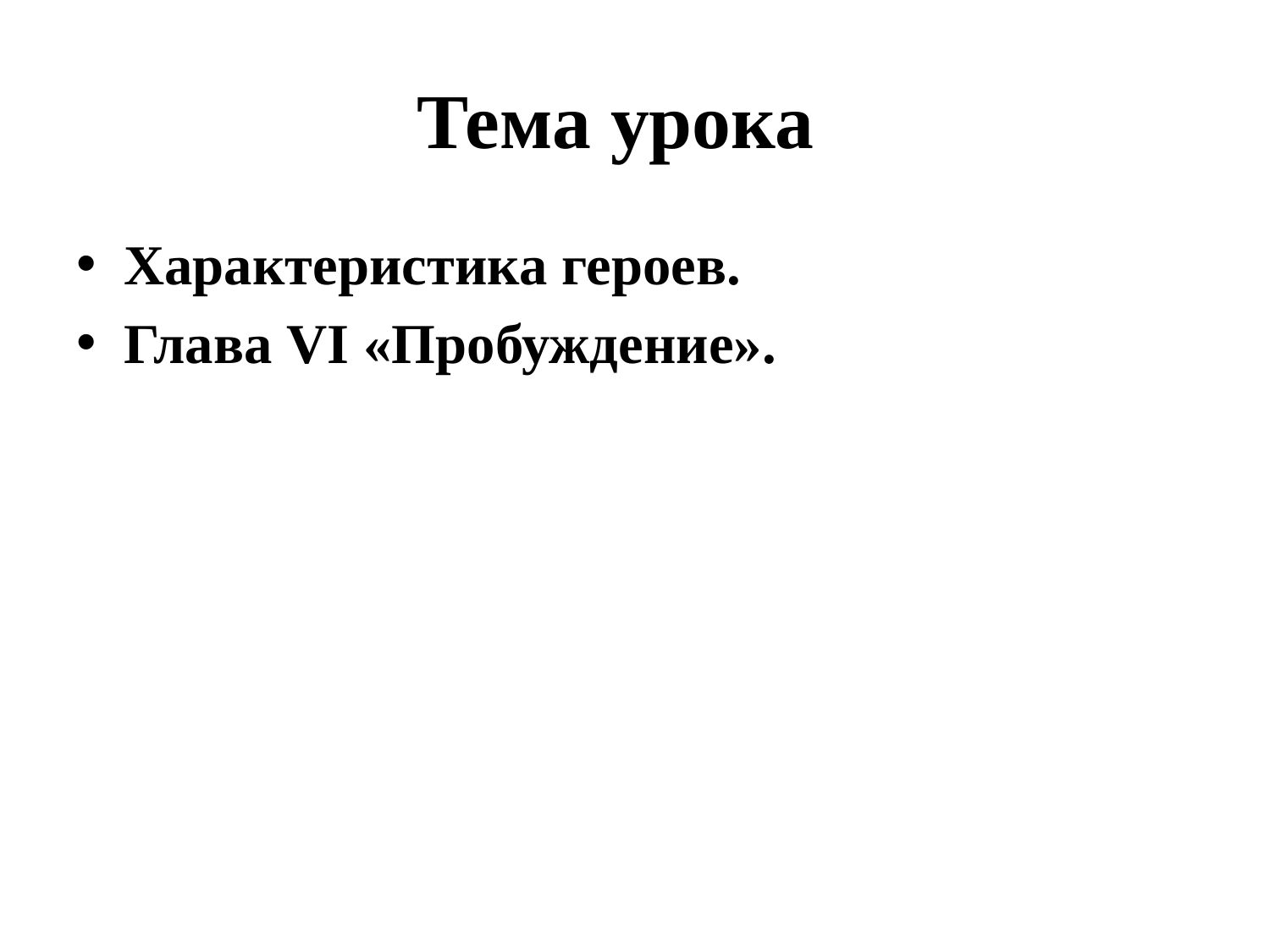

# Тема урока
Характеристика героев.
Глава VI «Пробуждение».